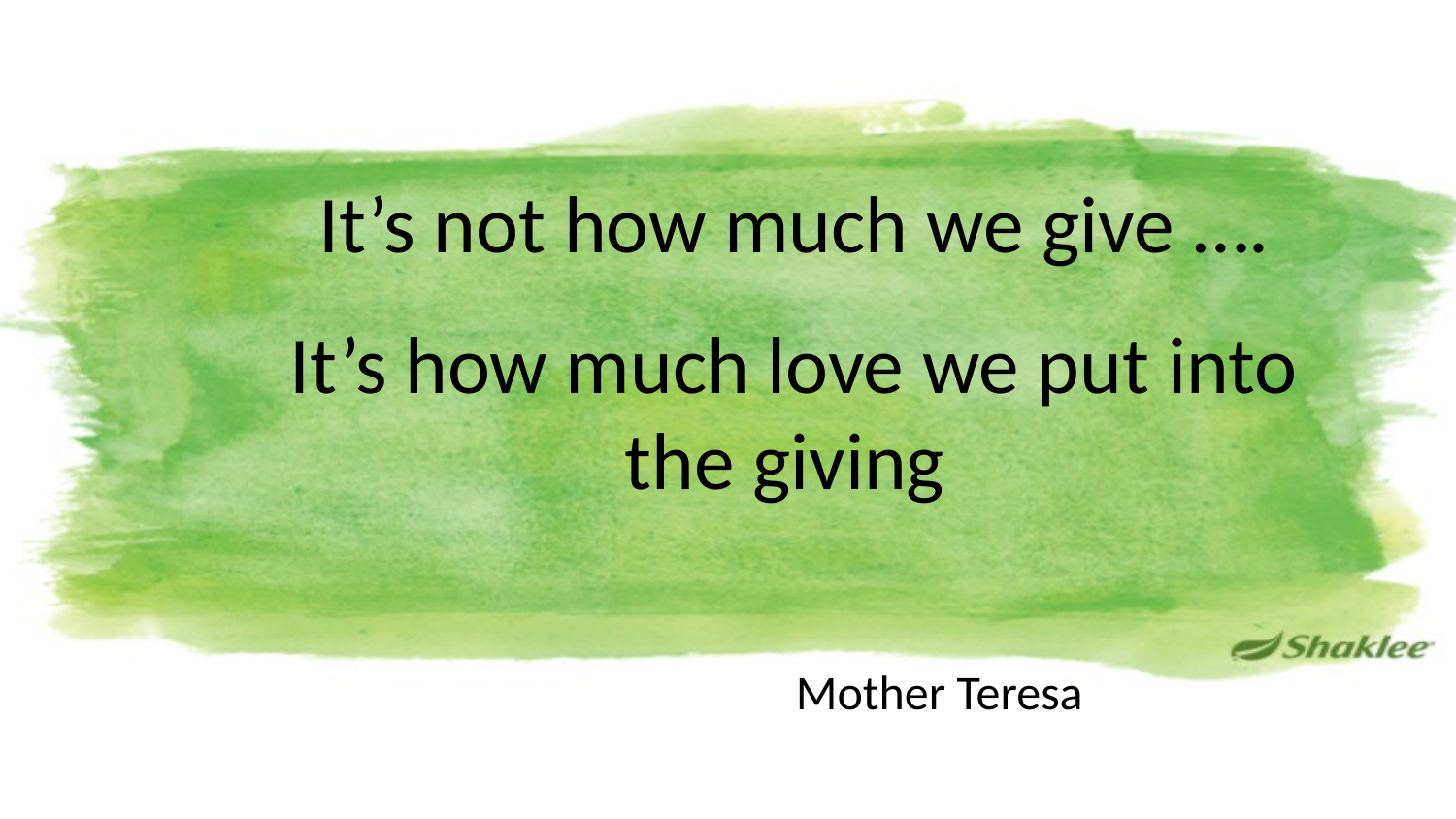

It’s not how much we give ….

It’s how much love we put into the giving

									Mother Teresa